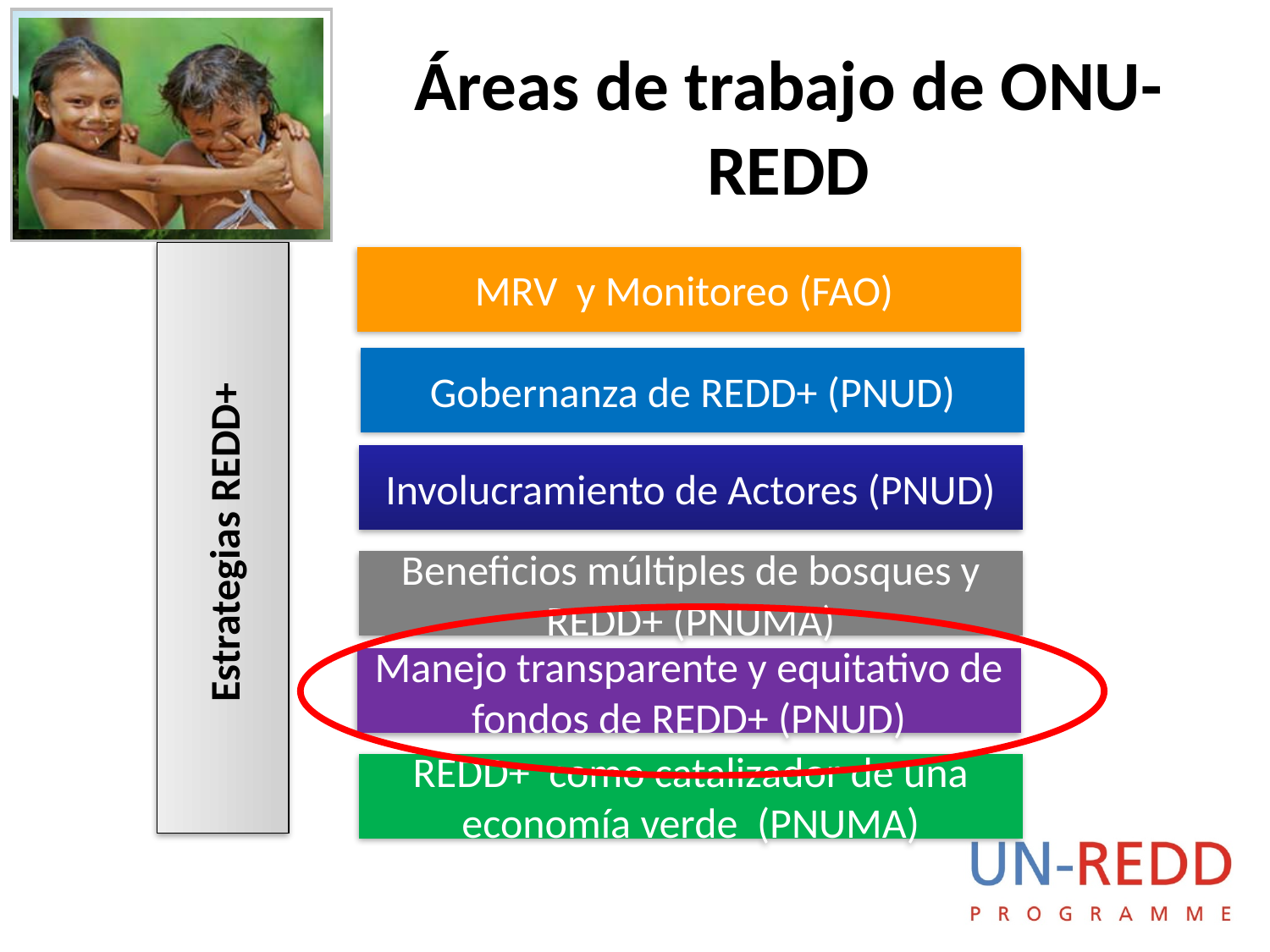

# Áreas de trabajo de ONU-REDD

MRV  y Monitoreo (FAO)
Gobernanza de REDD+ (PNUD)
Involucramiento de Actores (PNUD)
Estrategias REDD+
Beneficios múltiples de bosques y REDD+ (PNUMA)

Manejo transparente y equitativo de fondos de REDD+ (PNUD)
REDD+  como catalizador de una economía verde  (PNUMA)